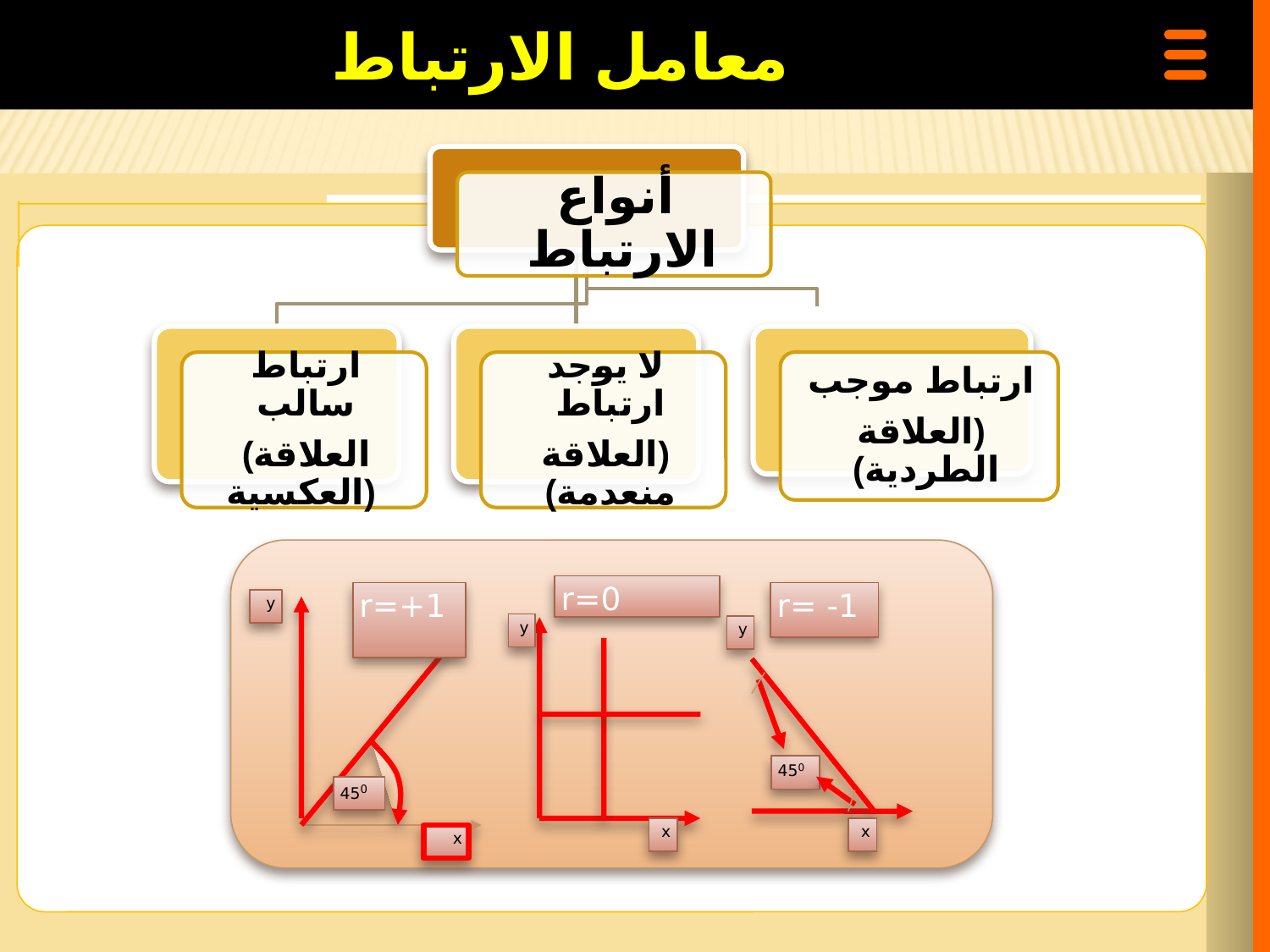

معامل الارتباط

أنواع الارتباط
ارتباط موجب
(العلاقة الطردية)
لا يوجد ارتباط
(العلاقة منعدمة)
ارتباط سالب
(العلاقة العكسية)

r=0
r=+1
r= -1
y

y
y

450
450

x
x

x